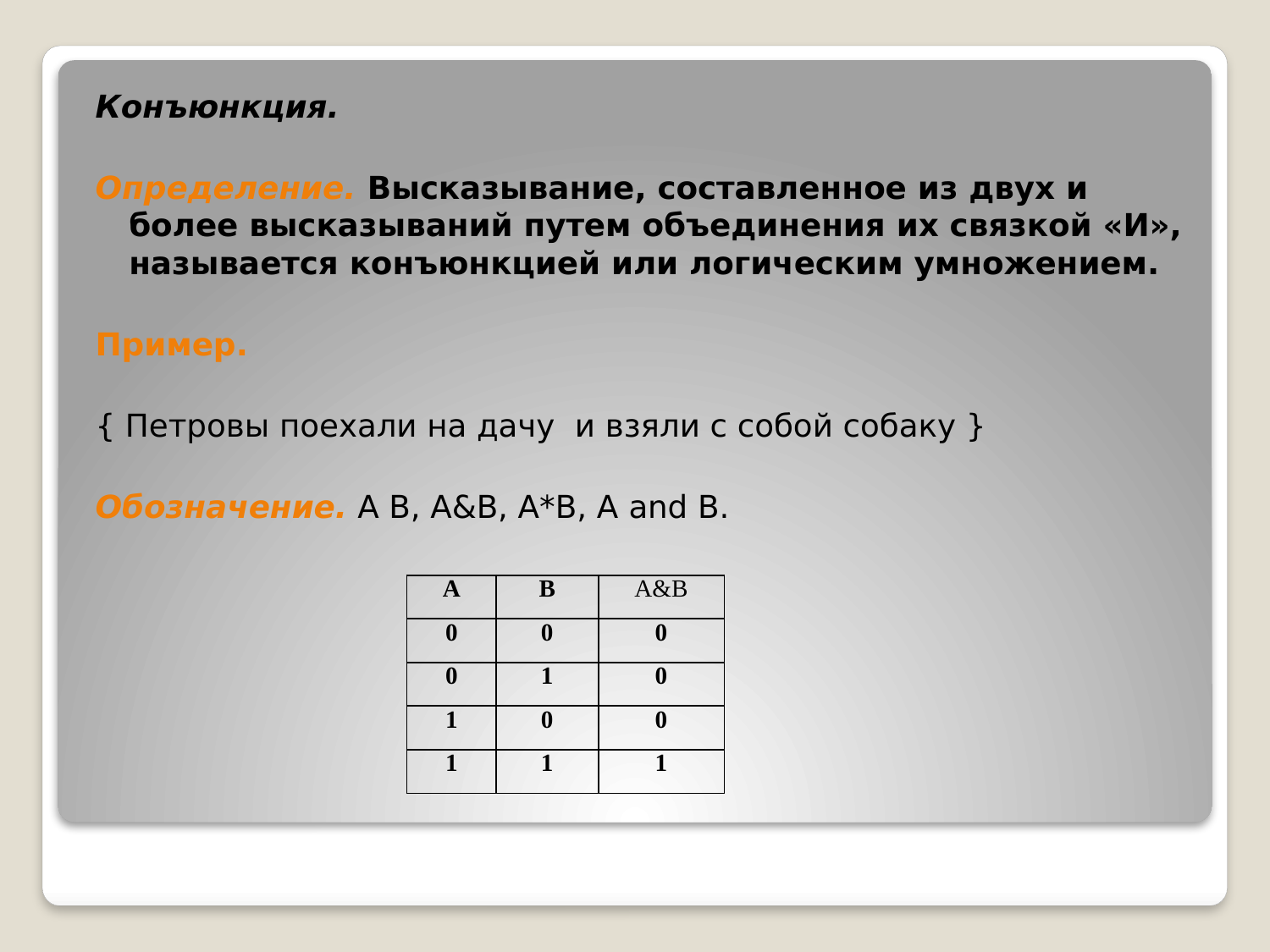

Конъюнкция.

Определение. Высказывание, составленное из двух и более высказываний путем объединения их связкой «И», называется конъюнкцией или логическим умножением.

Пример.

{ Петровы поехали на дачу  и взяли с собой собаку }

Обозначение. А В, А&В, А*В, А and В.

| А | В | А&В |
| --- | --- | --- |
| 0 | 0 | 0 |
| 0 | 1 | 0 |
| 1 | 0 | 0 |
| 1 | 1 | 1 |